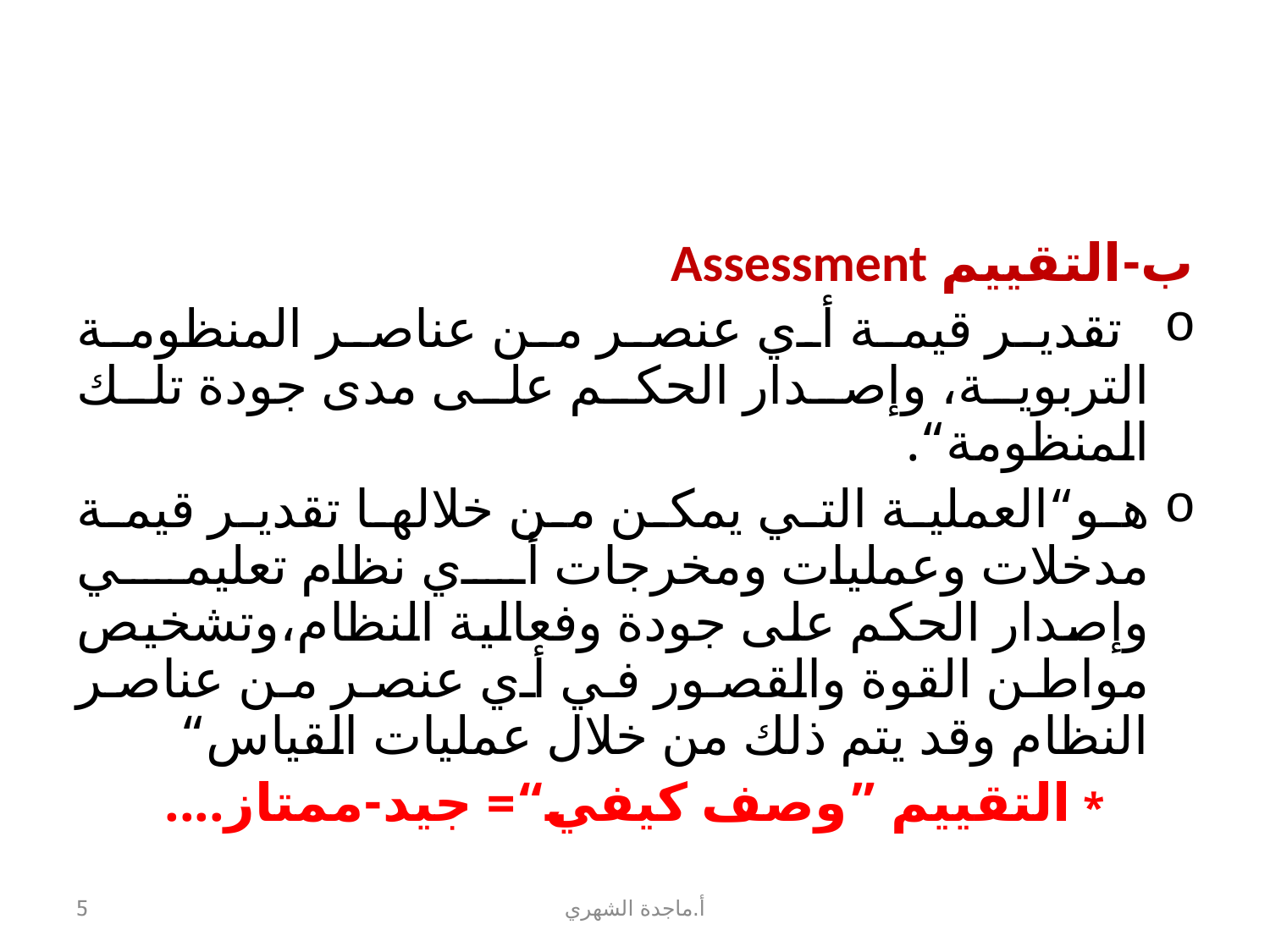

ب-التقييم Assessment
  تقدير قيمة أي عنصر من عناصر المنظومة التربوية، وإصدار الحكم على مدى جودة تلك المنظومة“.
هو“العملية التي يمكن من خلالها تقدير قيمة مدخلات وعمليات ومخرجات أي نظام تعليمي وإصدار الحكم على جودة وفعالية النظام،وتشخيص مواطن القوة والقصور في أي عنصر من عناصر النظام وقد يتم ذلك من خلال عمليات القياس“
* التقييم ”وصف كيفي“= جيد-ممتاز....

5
أ.ماجدة الشهري